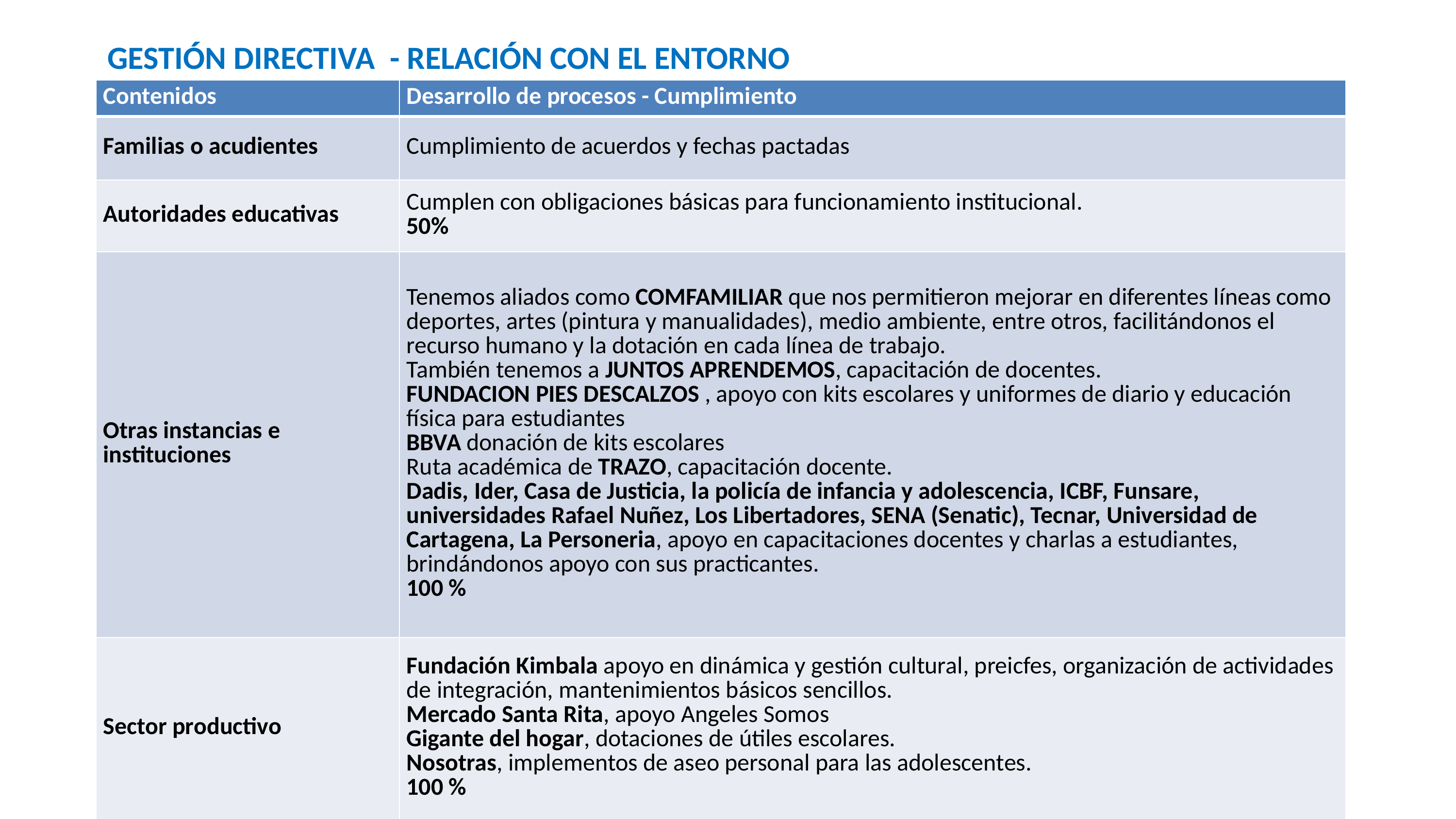

GESTIÓN DIRECTIVA  - RELACIÓN CON EL ENTORNO
| Contenidos | Desarrollo de procesos - Cumplimiento |
| --- | --- |
| Familias o acudientes | Cumplimiento de acuerdos y fechas pactadas |
| Autoridades educativas | Cumplen con obligaciones básicas para funcionamiento institucional. 50% |
| Otras instancias e instituciones | Tenemos aliados como COMFAMILIAR que nos permitieron mejorar en diferentes líneas como deportes, artes (pintura y manualidades), medio ambiente, entre otros, facilitándonos el recurso humano y la dotación en cada línea de trabajo. También tenemos a JUNTOS APRENDEMOS, capacitación de docentes. FUNDACION PIES DESCALZOS , apoyo con kits escolares y uniformes de diario y educación física para estudiantes BBVA donación de kits escolares Ruta académica de TRAZO, capacitación docente. Dadis, Ider, Casa de Justicia, la policía de infancia y adolescencia, ICBF, Funsare, universidades Rafael Nuñez, Los Libertadores, SENA (Senatic), Tecnar, Universidad de Cartagena, La Personeria, apoyo en capacitaciones docentes y charlas a estudiantes, brindándonos apoyo con sus practicantes. 100 % |
| Sector productivo | Fundación Kimbala apoyo en dinámica y gestión cultural, preicfes, organización de actividades de integración, mantenimientos básicos sencillos. Mercado Santa Rita, apoyo Angeles Somos Gigante del hogar, dotaciones de útiles escolares. Nosotras, implementos de aseo personal para las adolescentes. 100 % |